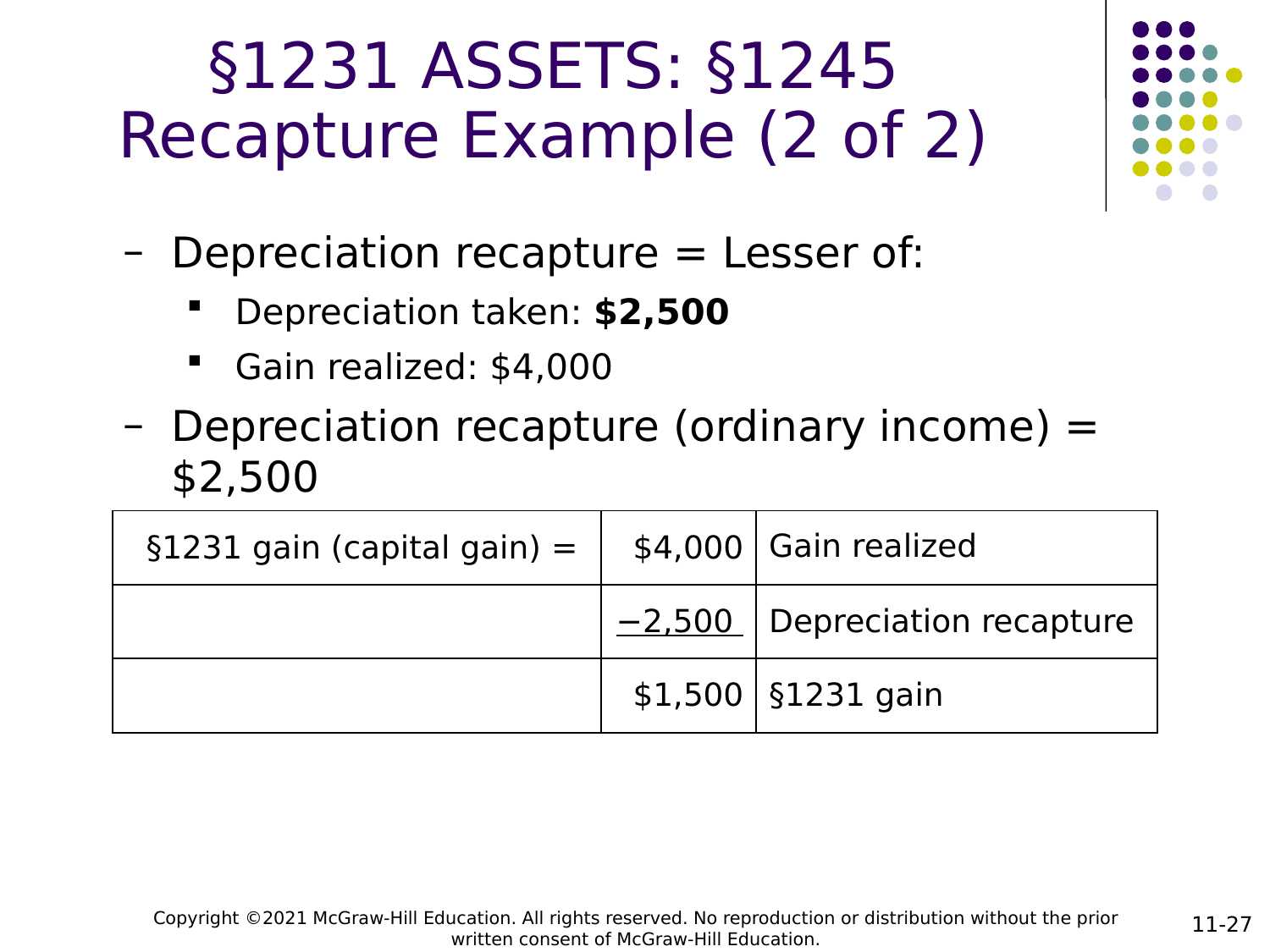

# §1231 ASSETS: §1245 Recapture Example (2 of 2)
Depreciation recapture = Lesser of:
Depreciation taken: $2,500
Gain realized: $4,000
Depreciation recapture (ordinary income) = $2,500
| §1231 gain (capital gain) = | $4,000 | Gain realized |
| --- | --- | --- |
|  | −2,500 | Depreciation recapture |
|  | $1,500 | §1231 gain |
11-27